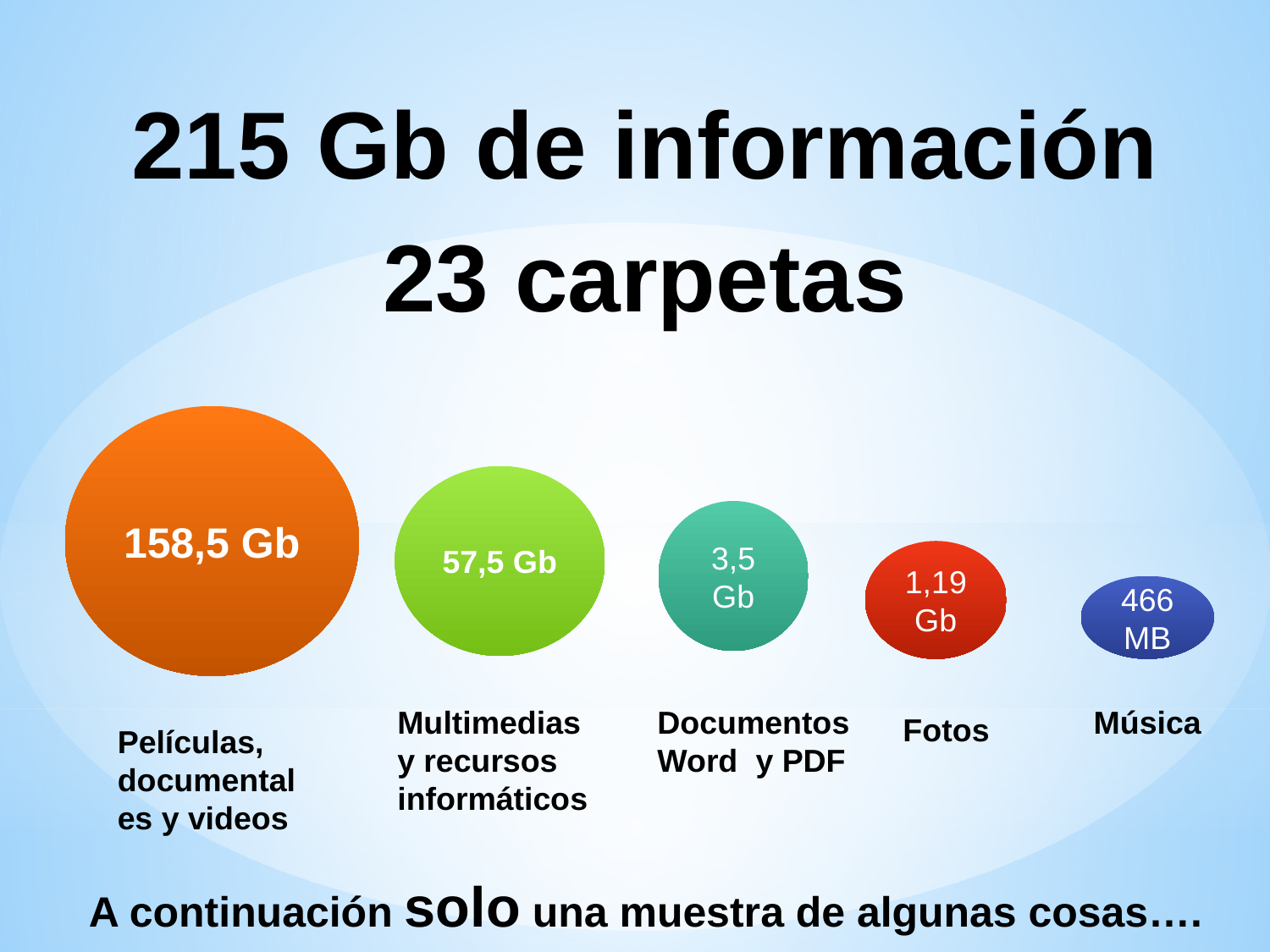

215 Gb de información
23 carpetas
158,5 Gb
57,5 Gb
3,5 Gb
1,19 Gb
466 MB
Multimedias y recursos informáticos
Documentos Word  y PDF
Música
Fotos
Películas, documentales y videos
A continuación solo una muestra de algunas cosas….